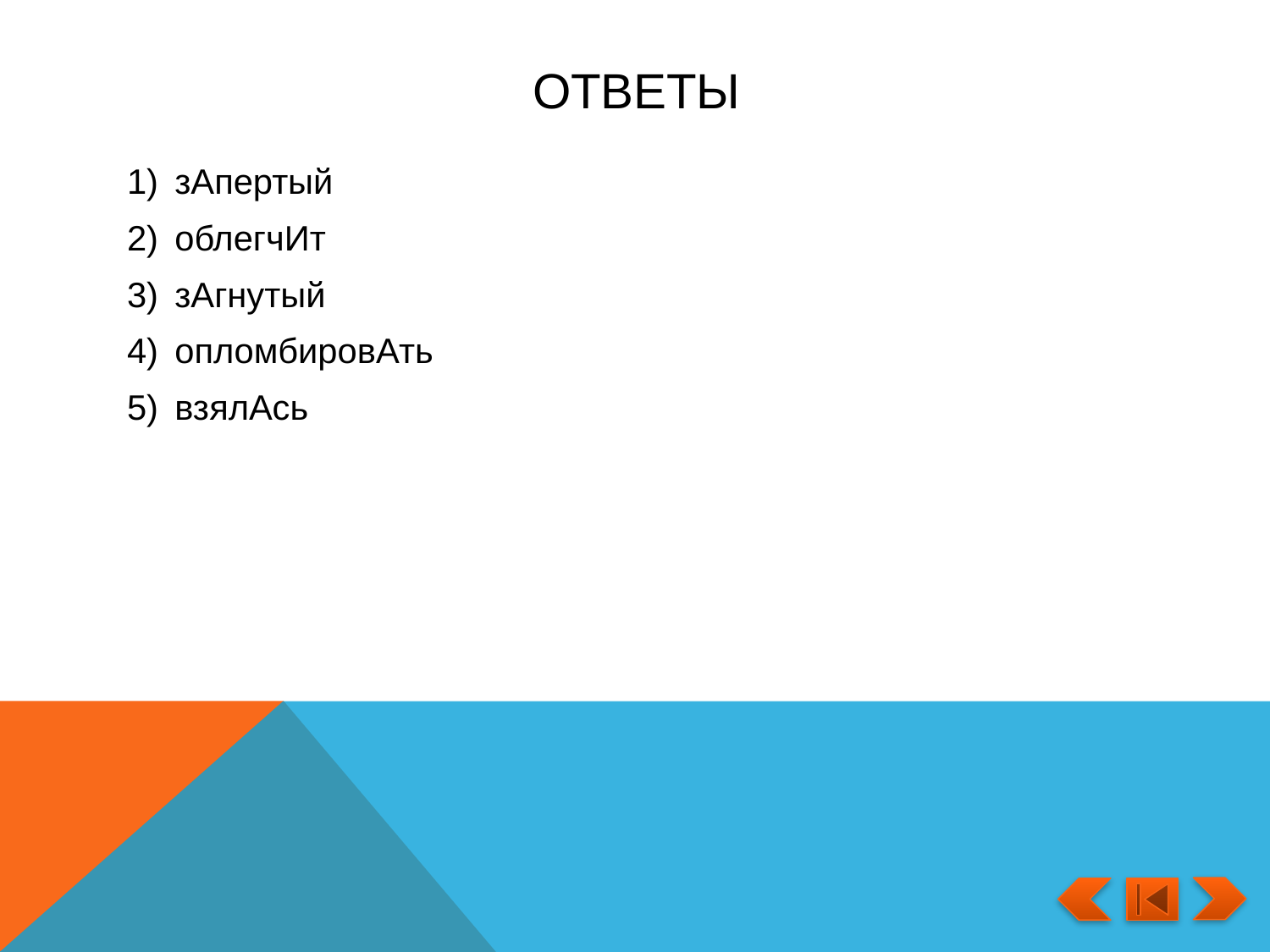

# Ответы
зАпертый
облегчИт
зАгнутый
опломбировАть
взялАсь